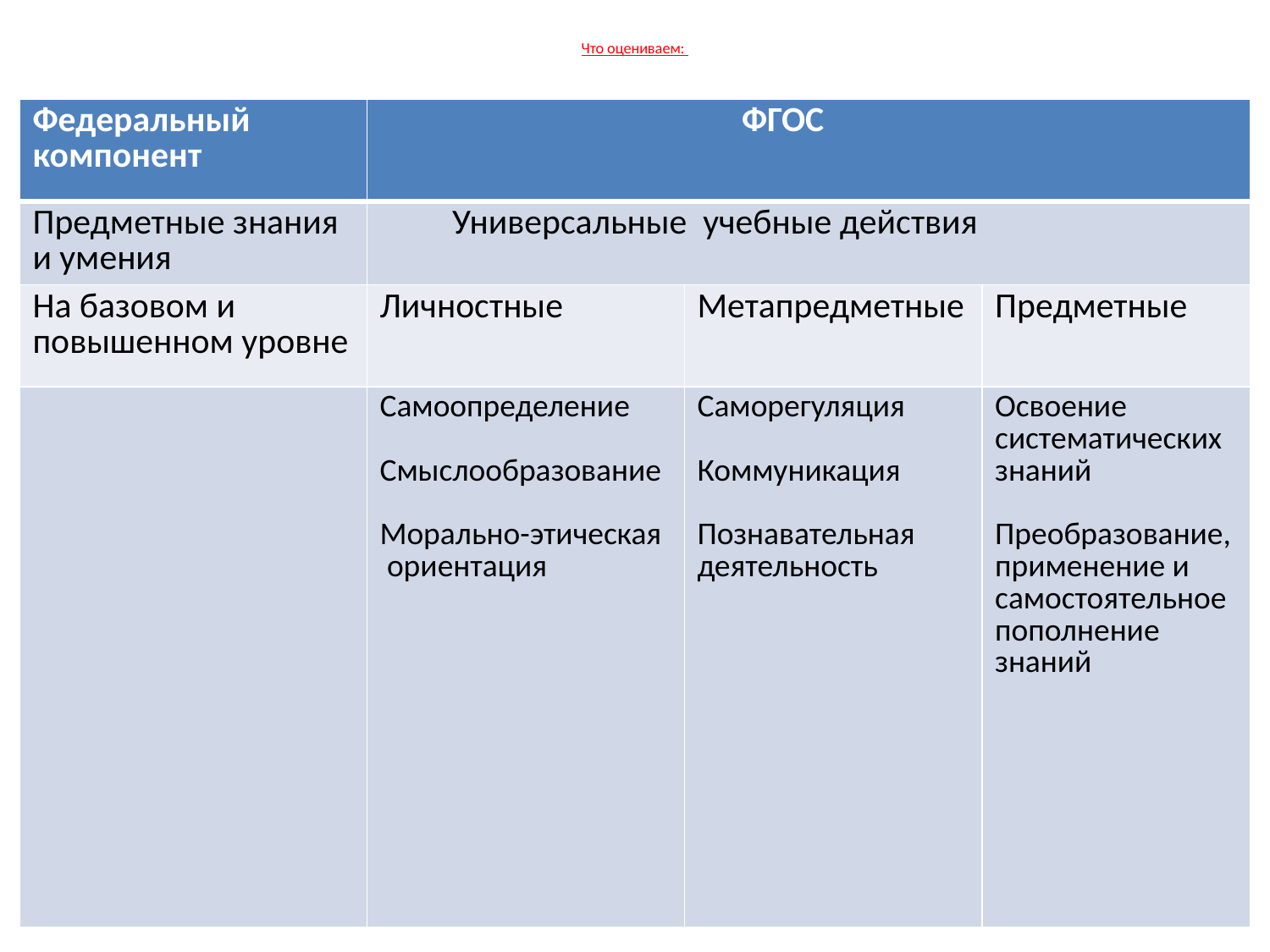

# Что оцениваем:
| Федеральный компонент | ФГОС |  |  |
| --- | --- | --- | --- |
| Предметные знания и умения | Универсальные учебные действия |  |  |
| На базовом и повышенном уровне | Личностные | Метапредметные | Предметные |
|  | Самоопределение Смыслообразование Морально-этическая ориентация | Саморегуляция Коммуникация Познавательная деятельность | Освоение систематических знаний Преобразование, применение и самостоятельное пополнение знаний |